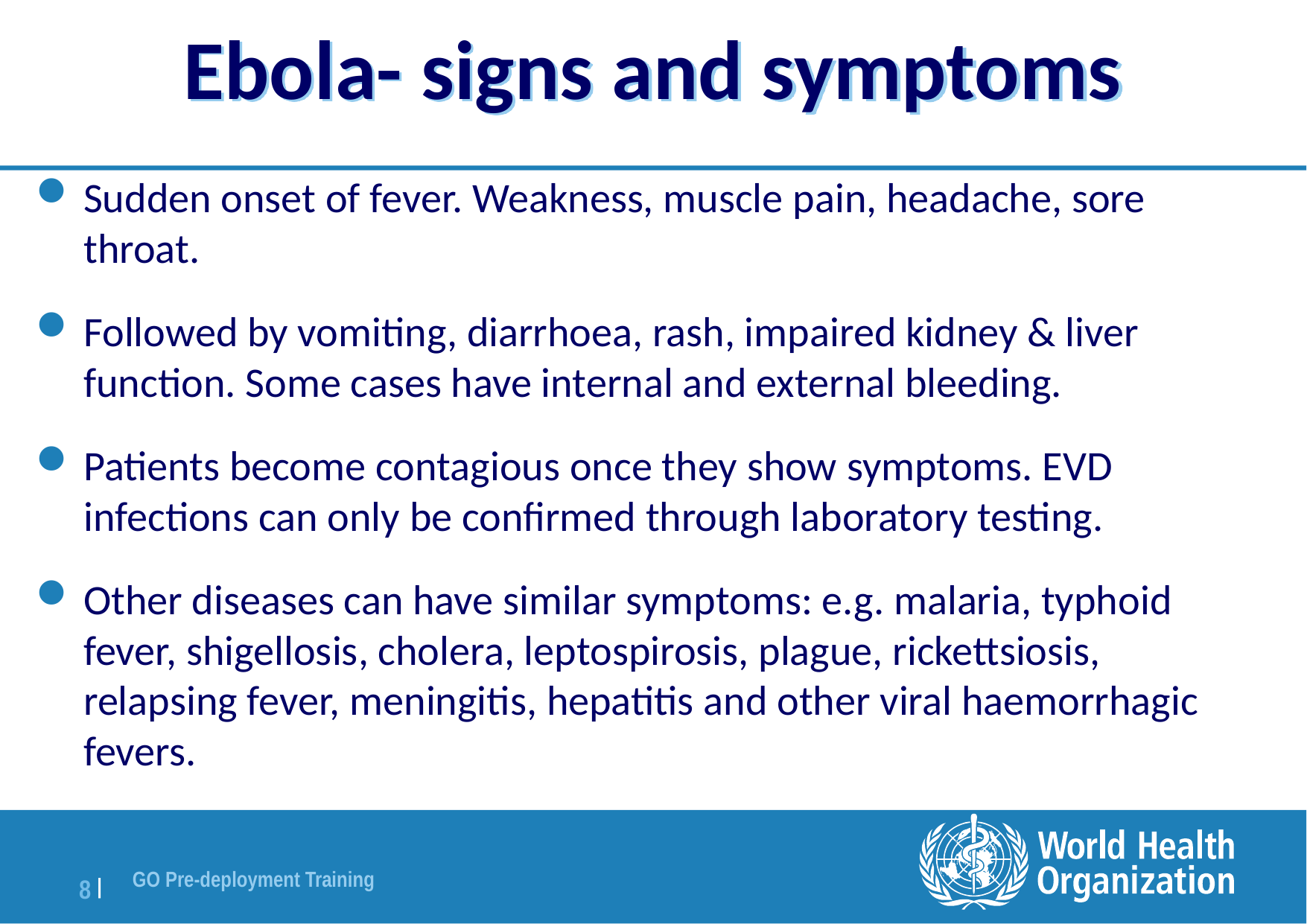

# Ebola- signs and symptoms
Sudden onset of fever. Weakness, muscle pain, headache, sore throat.
Followed by vomiting, diarrhoea, rash, impaired kidney & liver function. Some cases have internal and external bleeding.
Patients become contagious once they show symptoms. EVD infections can only be confirmed through laboratory testing.
Other diseases can have similar symptoms: e.g. malaria, typhoid fever, shigellosis, cholera, leptospirosis, plague, rickettsiosis, relapsing fever, meningitis, hepatitis and other viral haemorrhagic fevers.